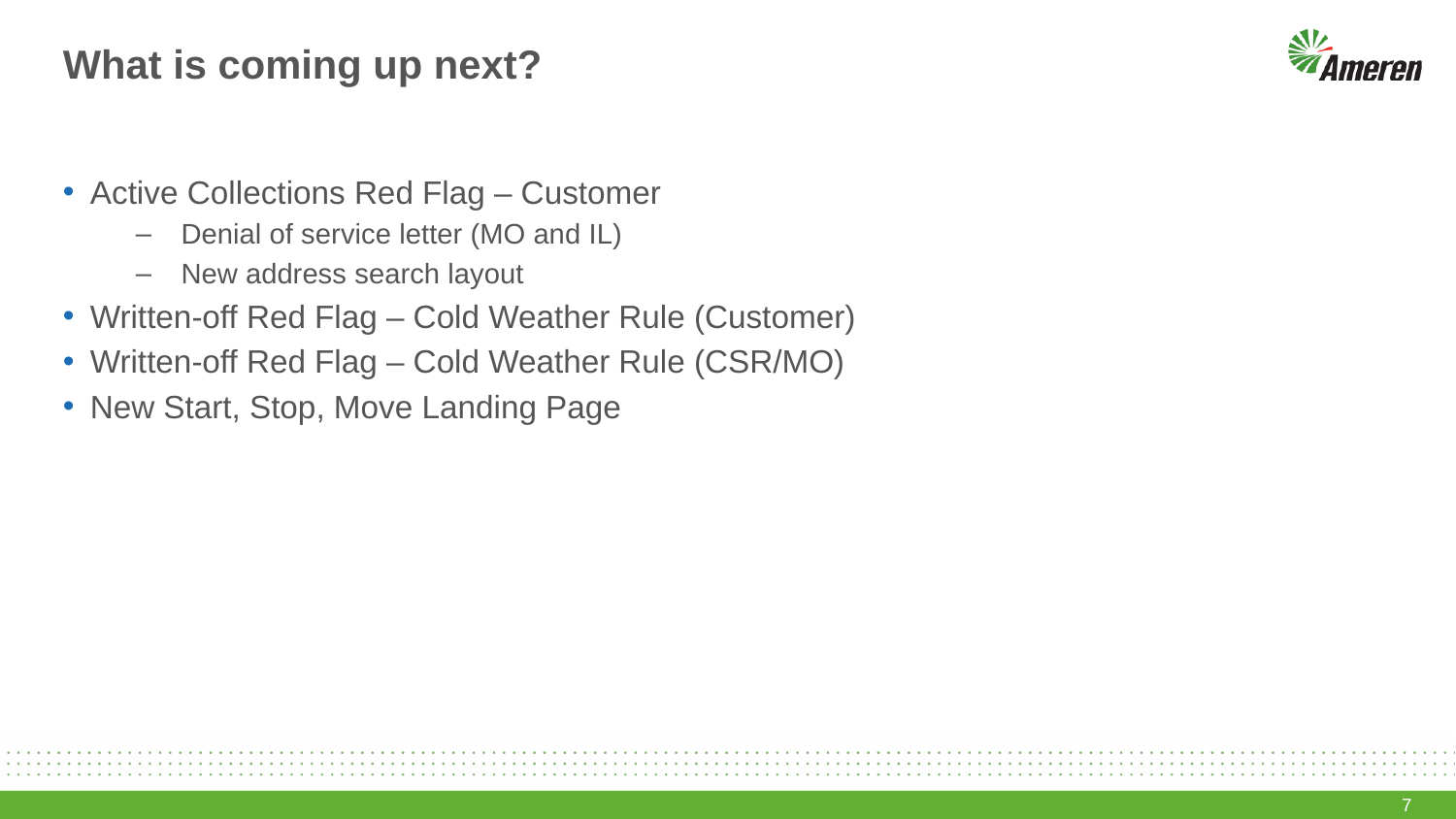

# What is coming up next?
Active Collections Red Flag – Customer
Denial of service letter (MO and IL)
New address search layout
Written-off Red Flag – Cold Weather Rule (Customer)
Written-off Red Flag – Cold Weather Rule (CSR/MO)
New Start, Stop, Move Landing Page